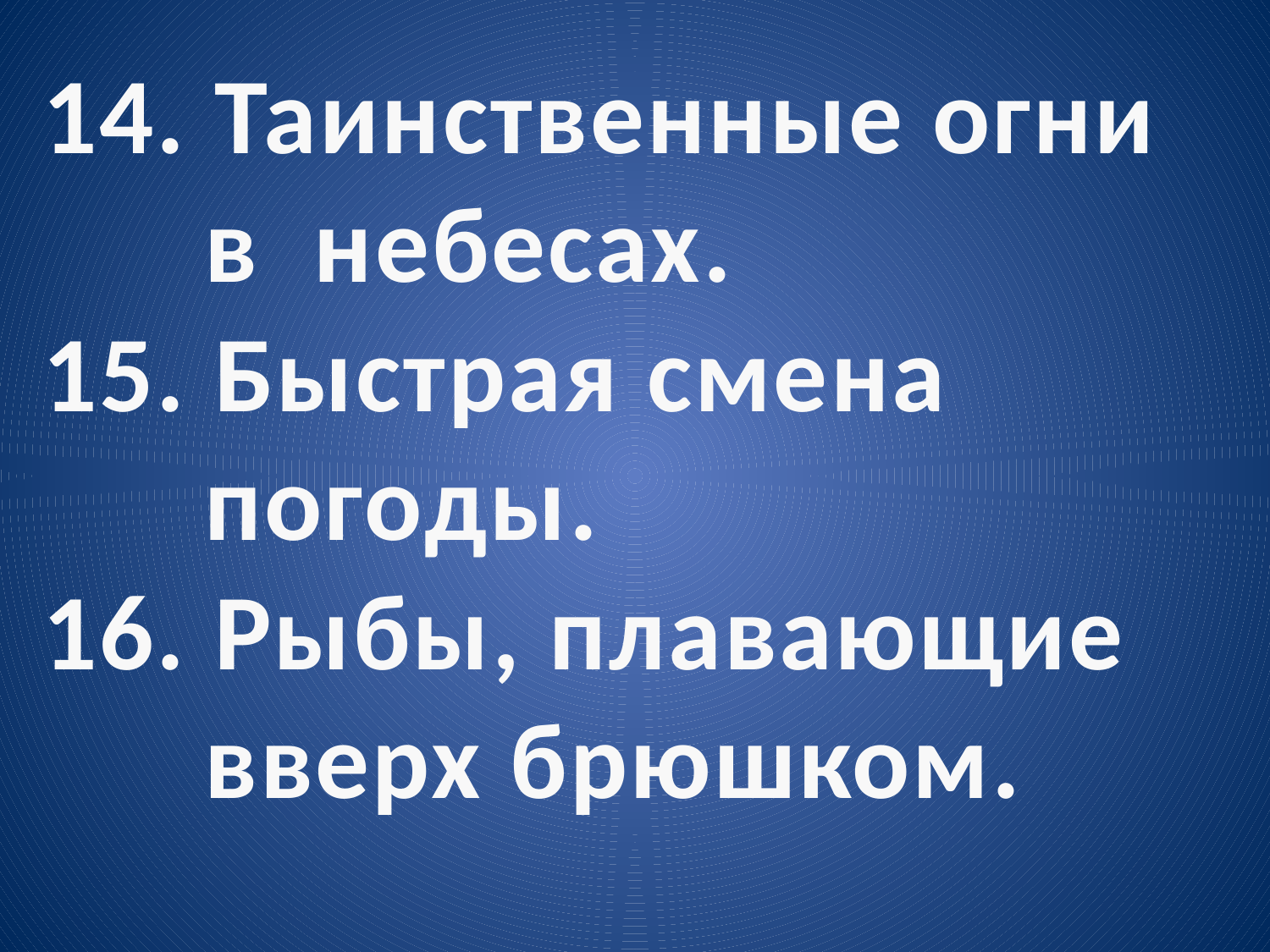

14. Таинственные огни
      в  небесах.
15. Быстрая смена
      погоды.
16. Рыбы, плавающие
      вверх брюшком.